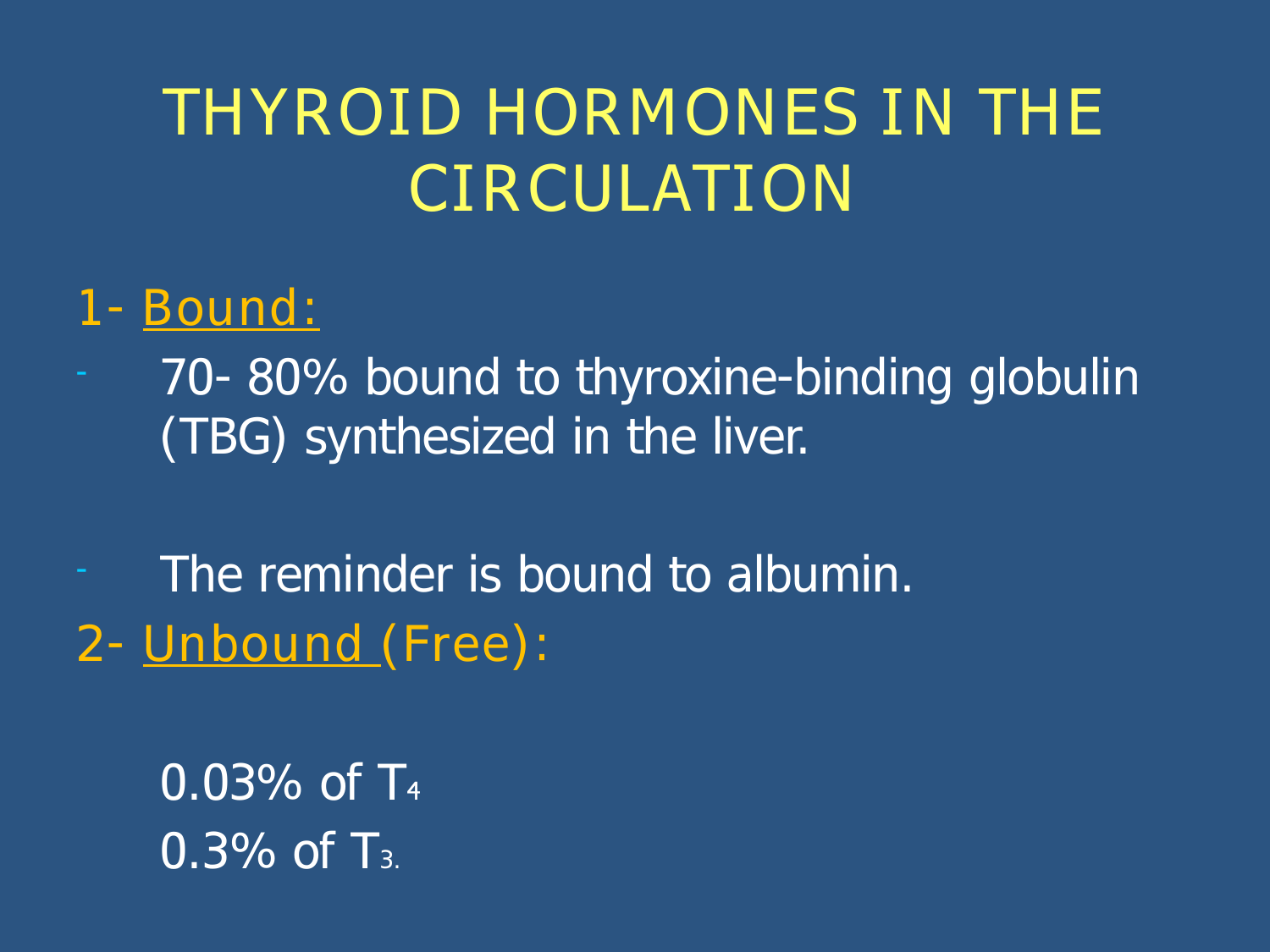

# THYROID HORMONES IN THE CIRCULATION

1- Bound:
70- 80% bound to thyroxine-binding globulin (TBG) synthesized in the liver.

The reminder is bound to albumin.
2- Unbound (Free):

	0.03% of T4
 	0.3% of T3.